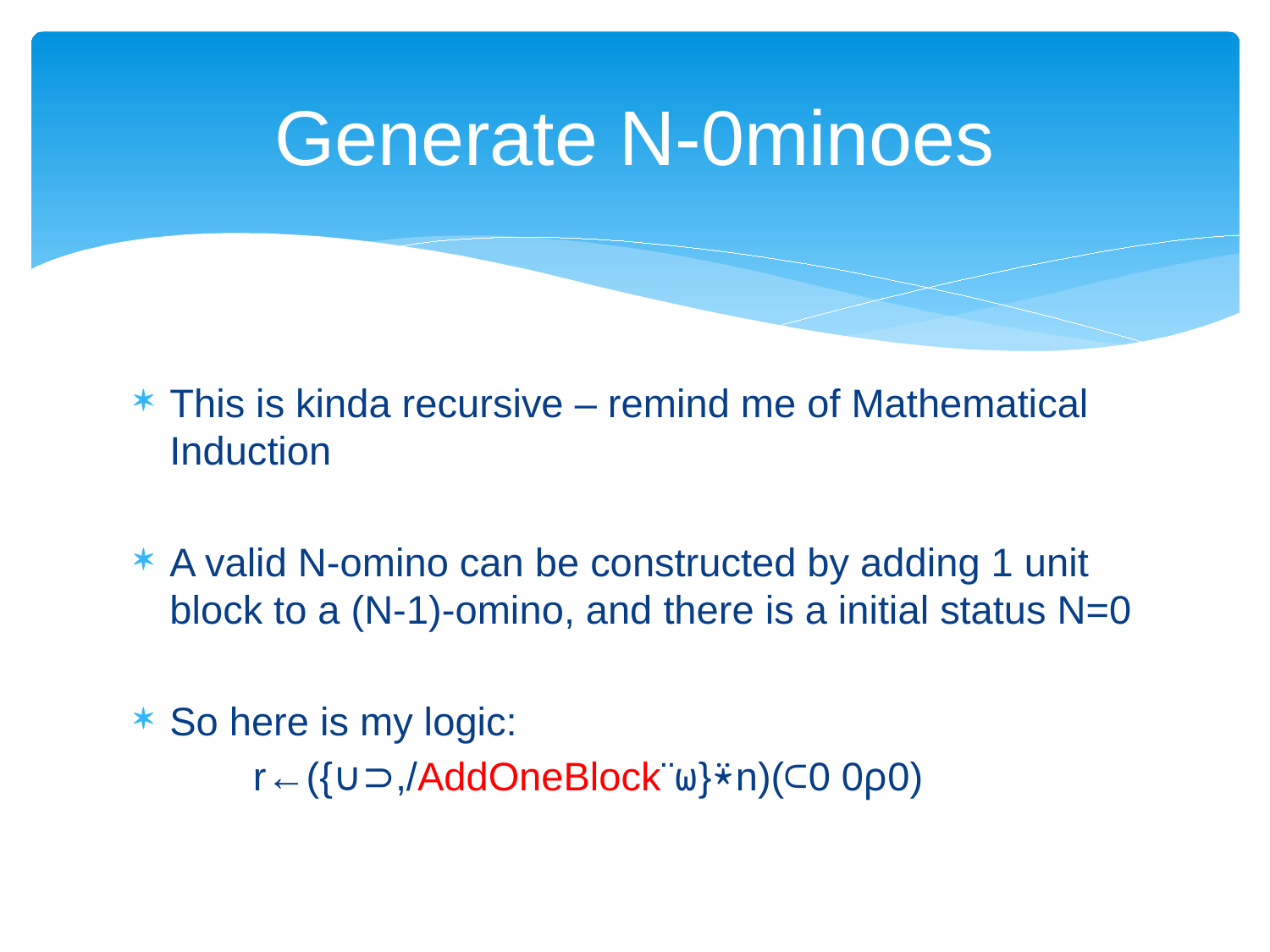

# Generate N-0minoes
This is kinda recursive – remind me of Mathematical Induction

A valid N-omino can be constructed by adding 1 unit block to a (N-1)-omino, and there is a initial status N=0

So here is my logic:
	r←({∪⊃,/AddOneBlock¨⍵}⍣n)(⊂0 0⍴0)